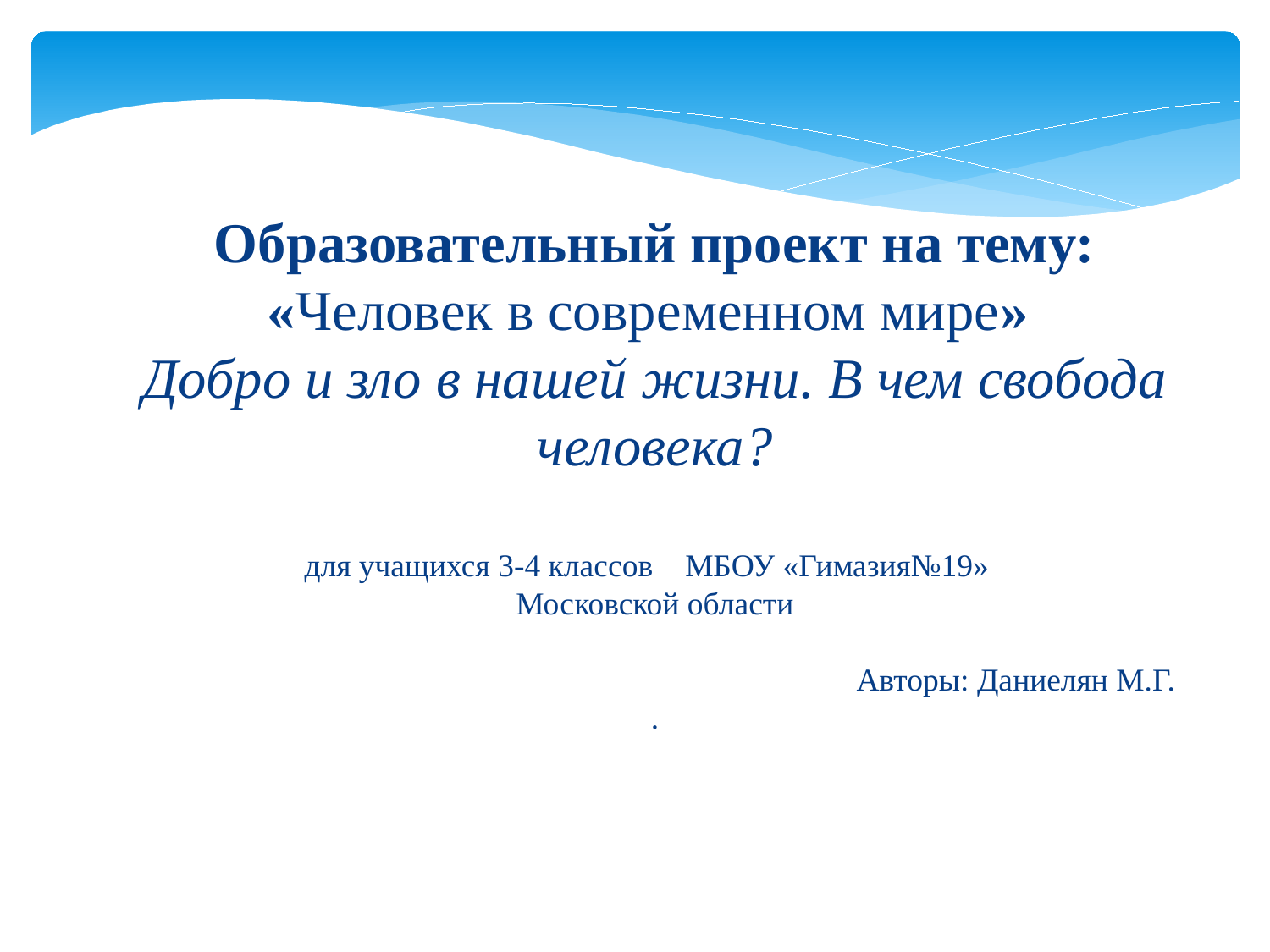

Образовательный проект на тему:
«Человек в современном мире»
Добро и зло в нашей жизни. В чем свобода человека?
для учащихся 3-4 классов    МБОУ «Гимазия№19»
Московской области
                                                                                          Авторы: Даниелян М.Г.
.